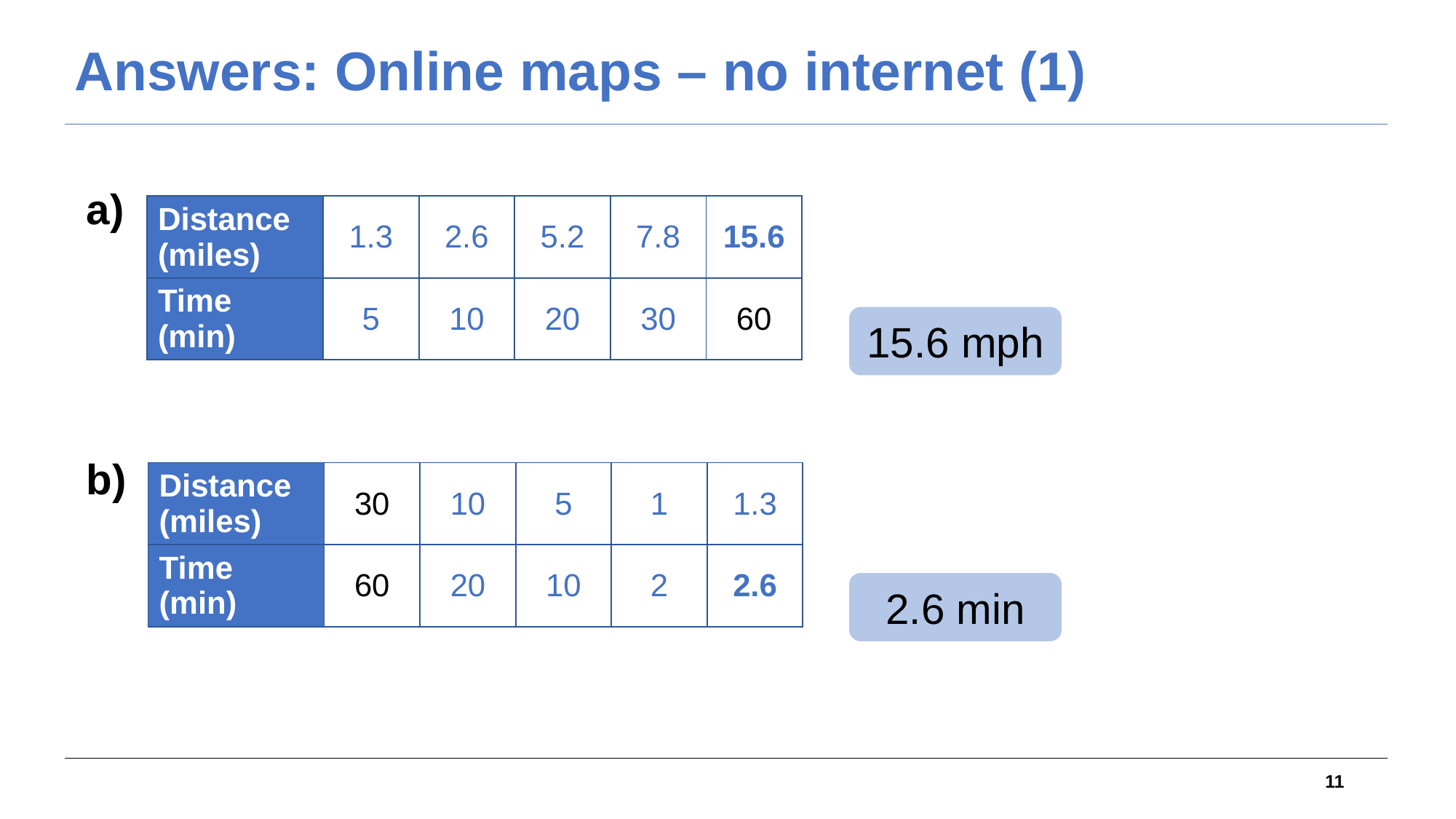

Answers: Online maps – no internet (1)
a)
| Distance (miles) | 1.3 | 2.6 | 5.2 | 7.8 | 15.6 |
| --- | --- | --- | --- | --- | --- |
| Time (min) | 5 | 10 | 20 | 30 | 60 |
15.6 mph
b)
| Distance (miles) | 30 | 10 | 5 | 1 | 1.3 |
| --- | --- | --- | --- | --- | --- |
| Time (min) | 60 | 20 | 10 | 2 | 2.6 |
2.6 min
11